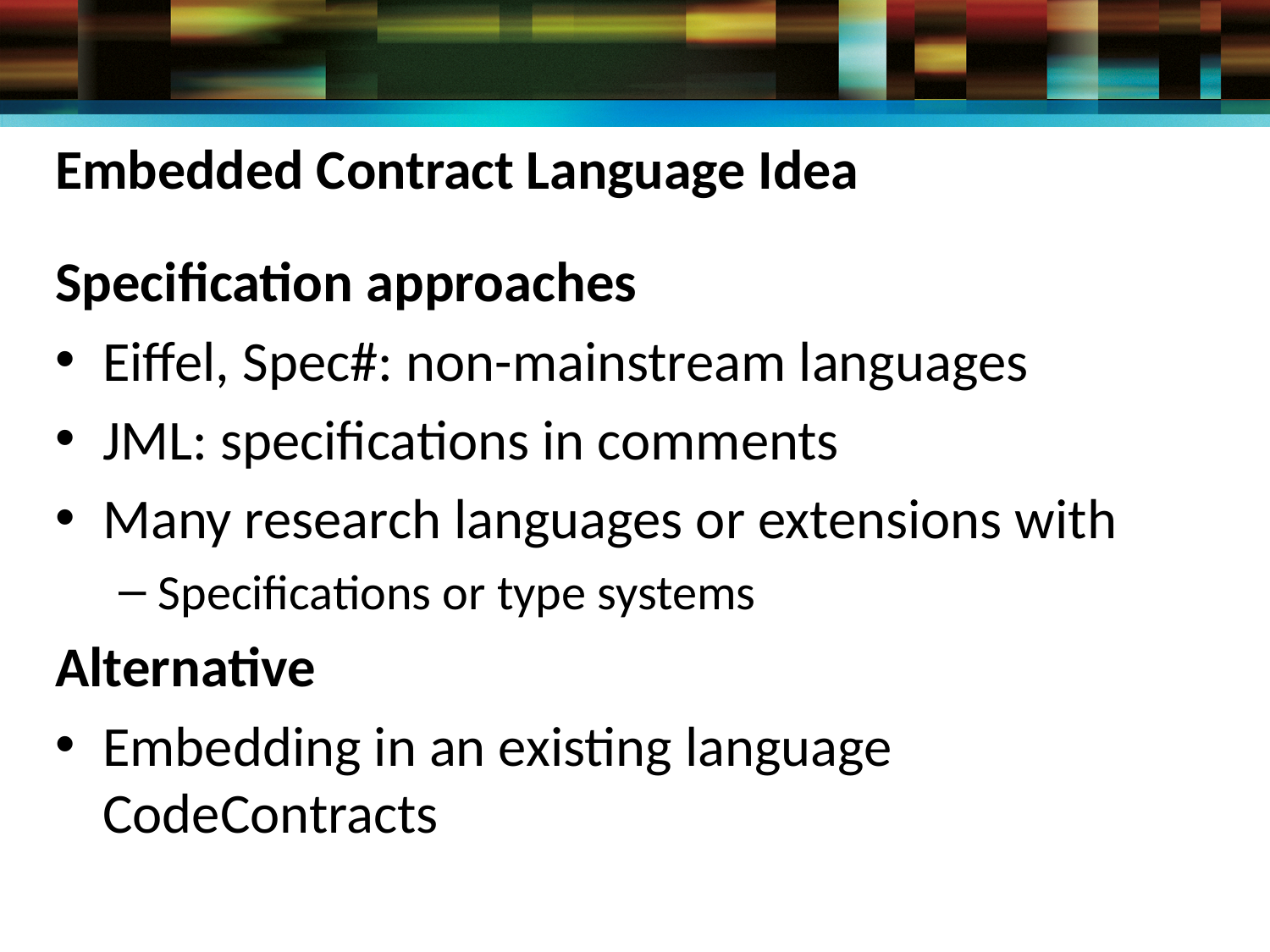

# Embedded Contract Language Idea
Specification approaches
Eiffel, Spec#: non-mainstream languages
JML: specifications in comments
Many research languages or extensions with
Specifications or type systems
Alternative
Embedding in an existing language
CodeContracts